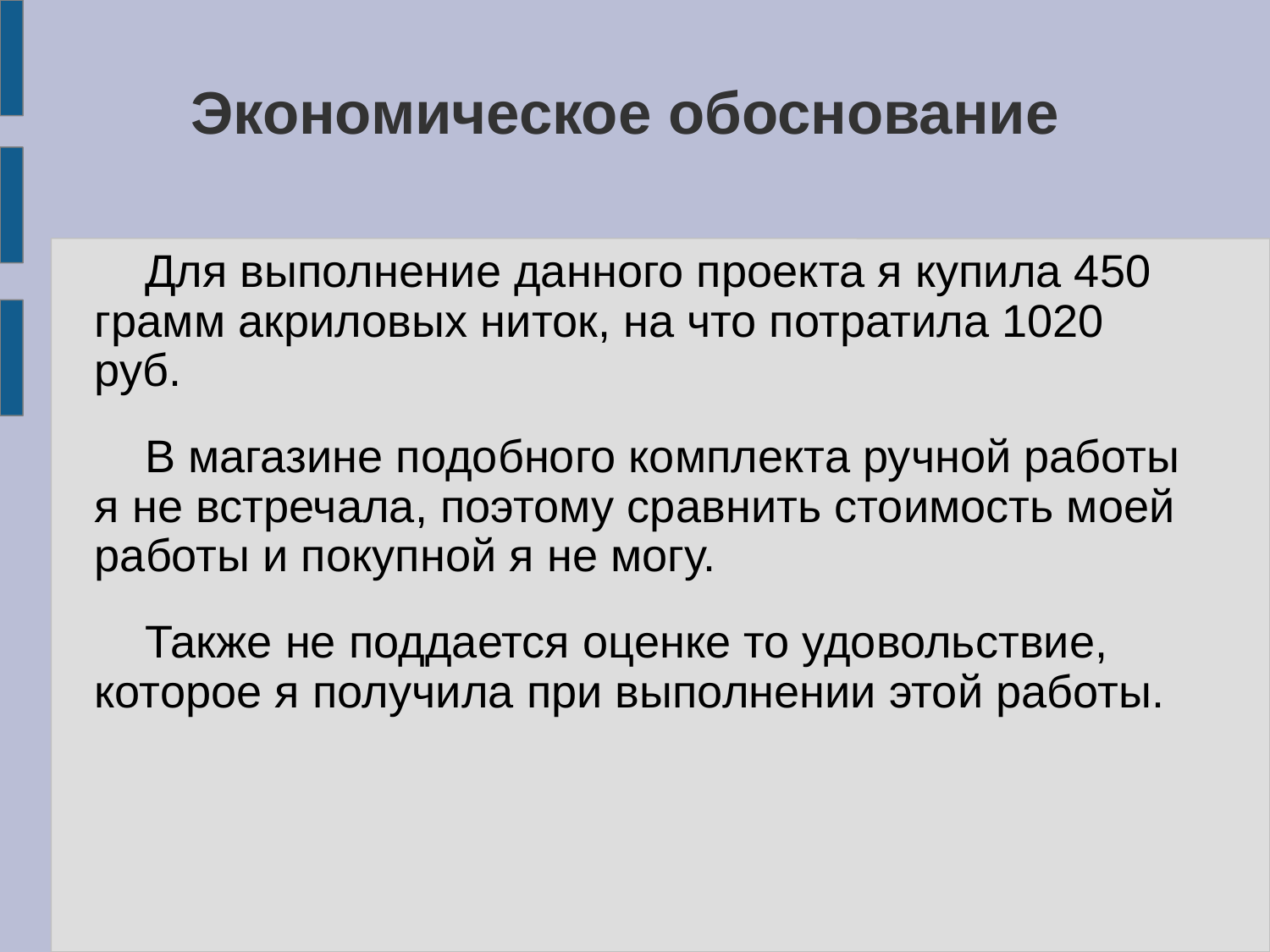

# Экономическое обоснование
Для выполнение данного проекта я купила 450 грамм акриловых ниток, на что потратила 1020 руб.
В магазине подобного комплекта ручной работы я не встречала, поэтому сравнить стоимость моей работы и покупной я не могу.
Также не поддается оценке то удовольствие, которое я получила при выполнении этой работы.